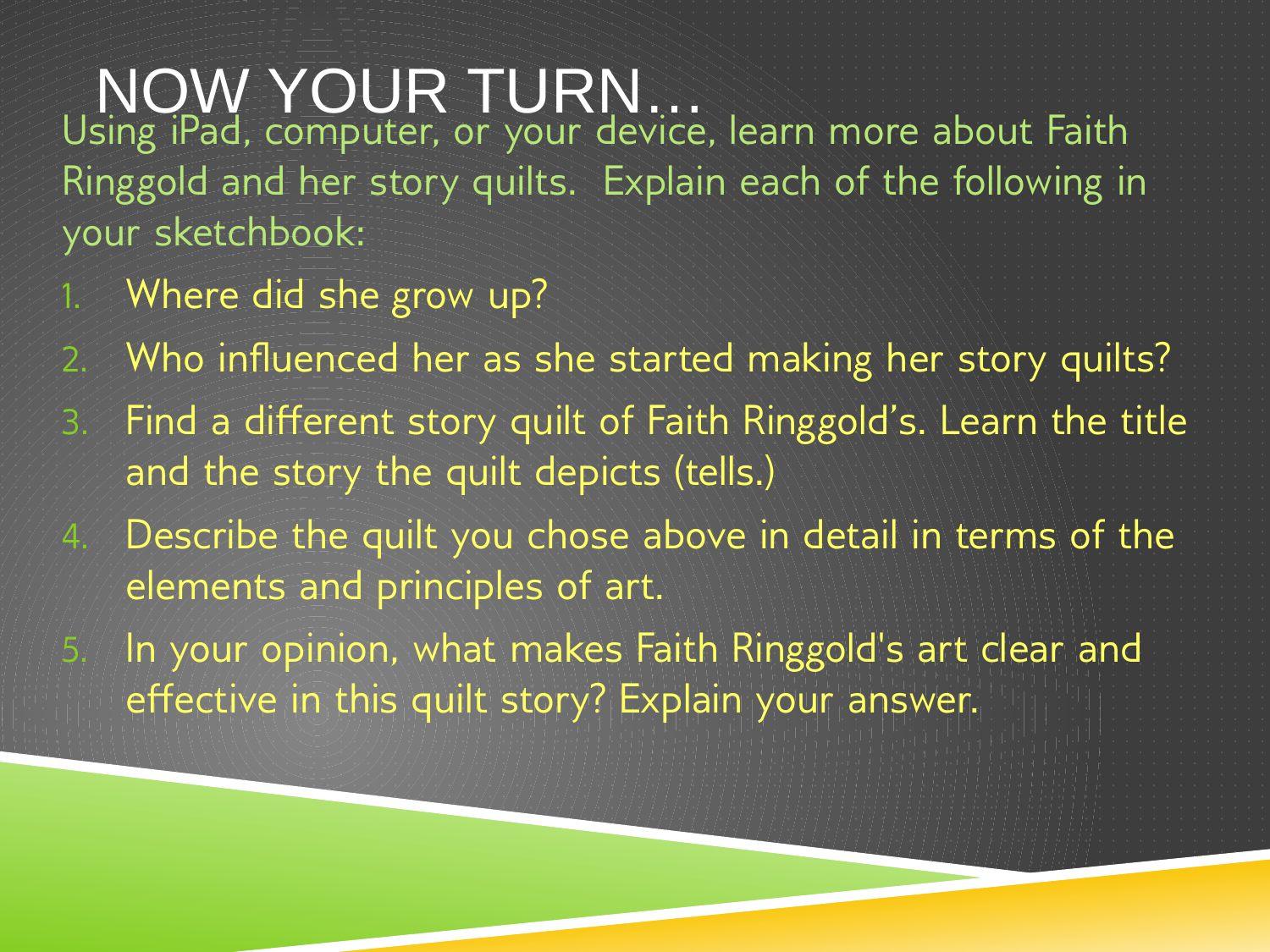

# Now your turn…
Using iPad, computer, or your device, learn more about Faith Ringgold and her story quilts.  Explain each of the following in your sketchbook:
Where did she grow up?
Who influenced her as she started making her story quilts?
Find a different story quilt of Faith Ringgold’s. Learn the title and the story the quilt depicts (tells.)
Describe the quilt you chose above in detail in terms of the elements and principles of art.
In your opinion, what makes Faith Ringgold's art clear and effective in this quilt story? Explain your answer.